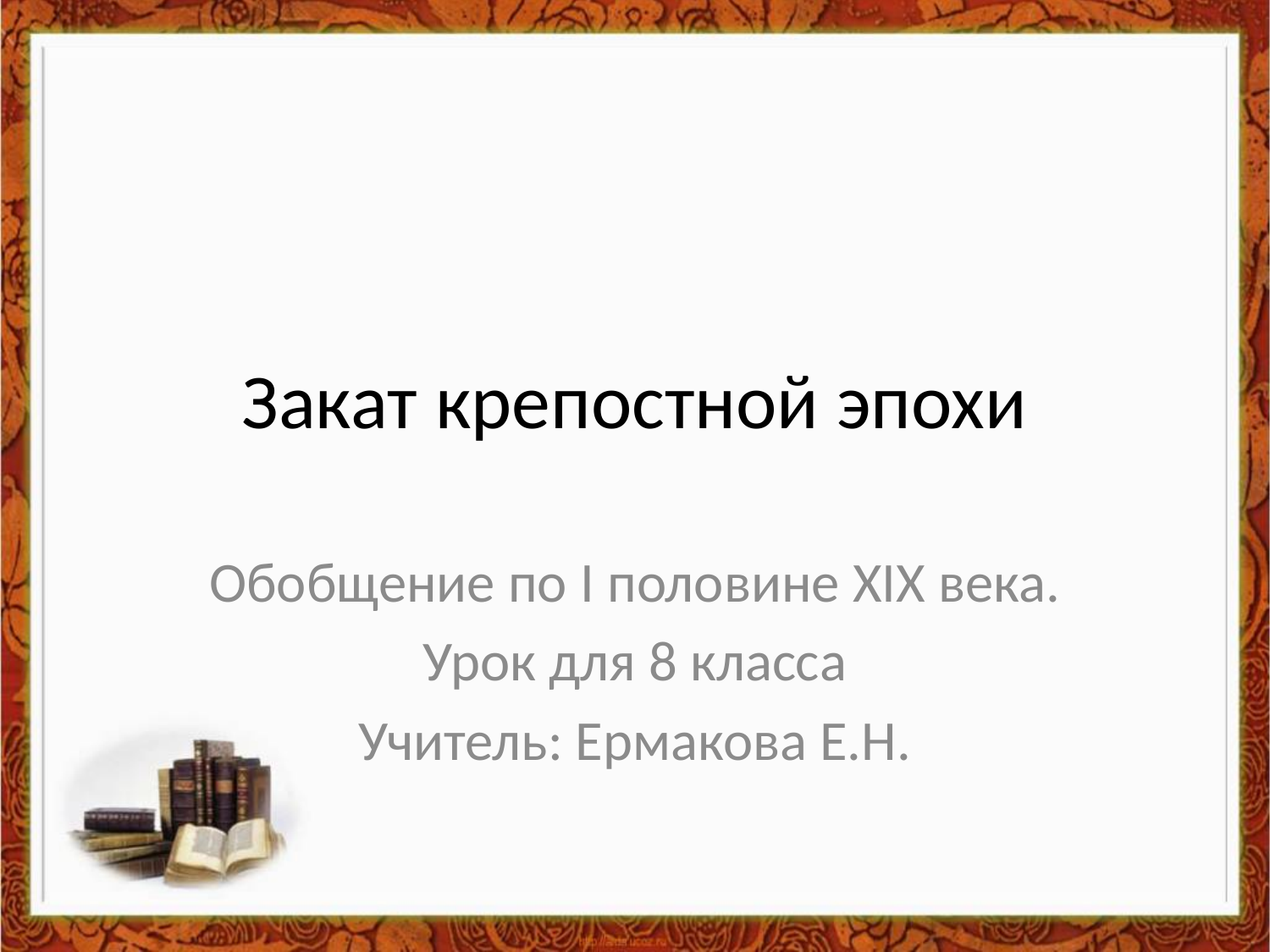

# Закат крепостной эпохи
Обобщение по I половине XIX века.
Урок для 8 класса
Учитель: Ермакова Е.Н.